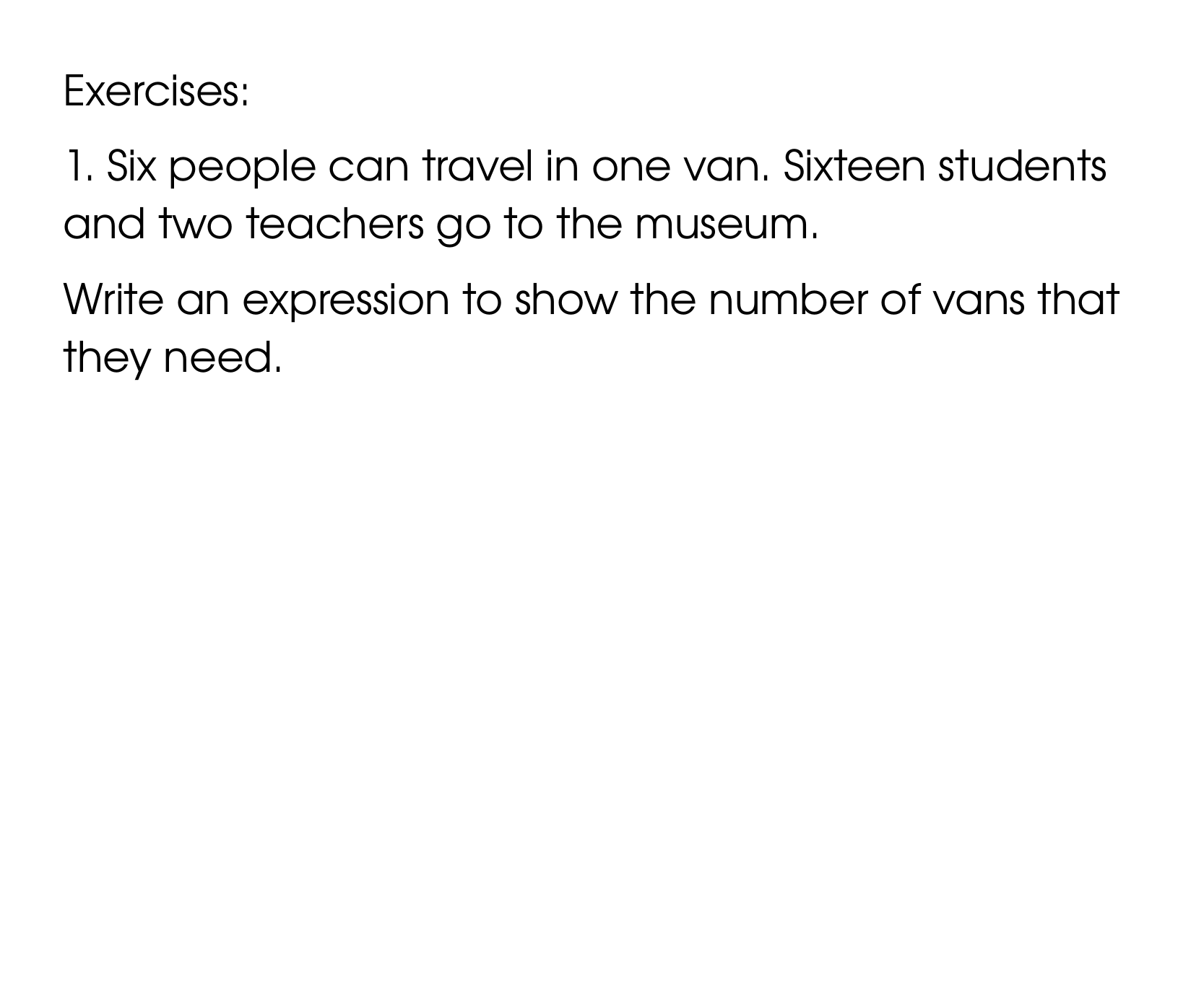

Exercises:
1. Six people can travel in one van. Sixteen students and two teachers go to the museum.
Write an expression to show the number of vans that they need.